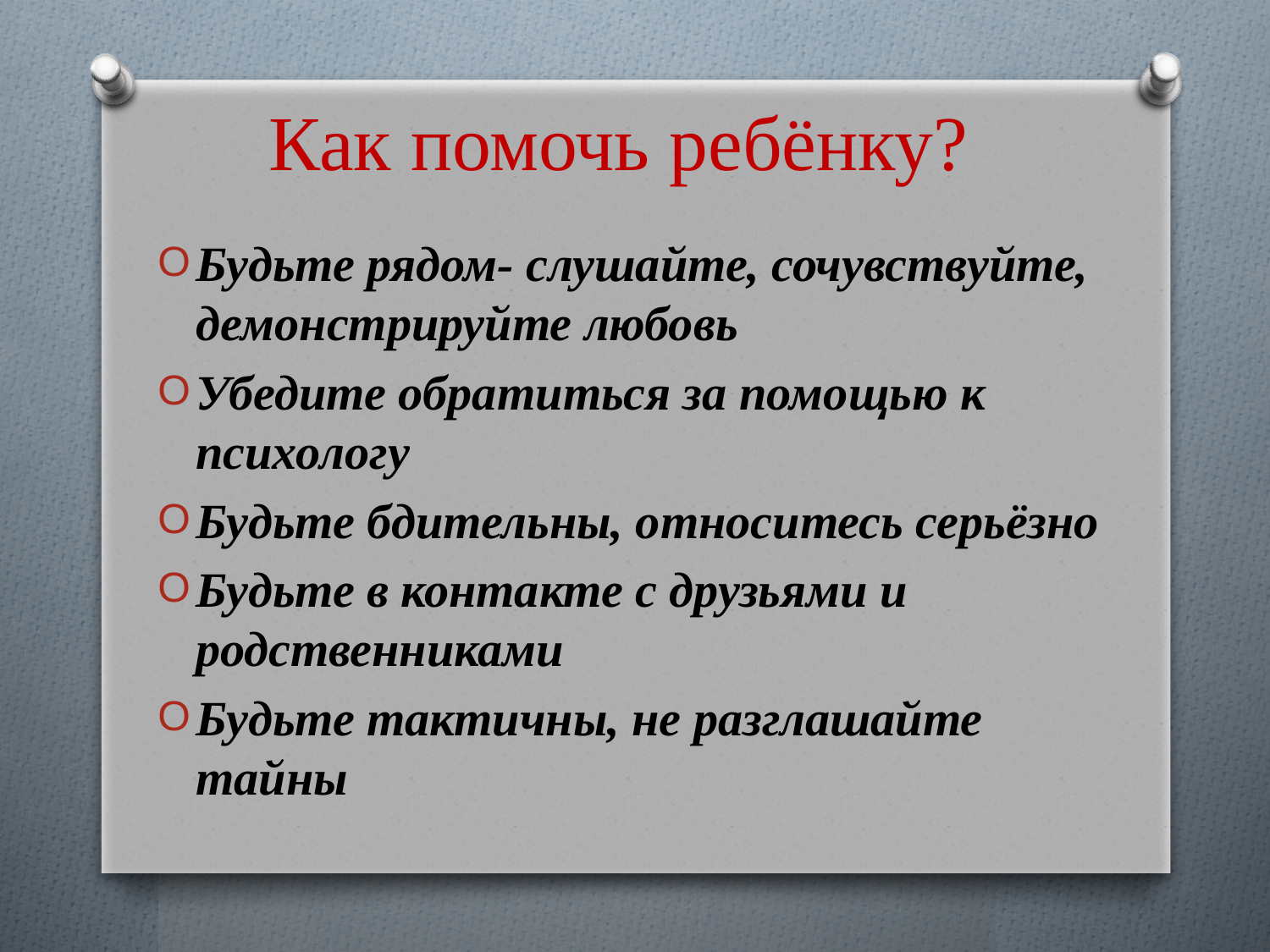

# Как помочь ребёнку?
Будьте рядом- слушайте, сочувствуйте, демонстрируйте любовь
Убедите обратиться за помощью к психологу
Будьте бдительны, относитесь серьёзно
Будьте в контакте с друзьями и родственниками
Будьте тактичны, не разглашайте тайны